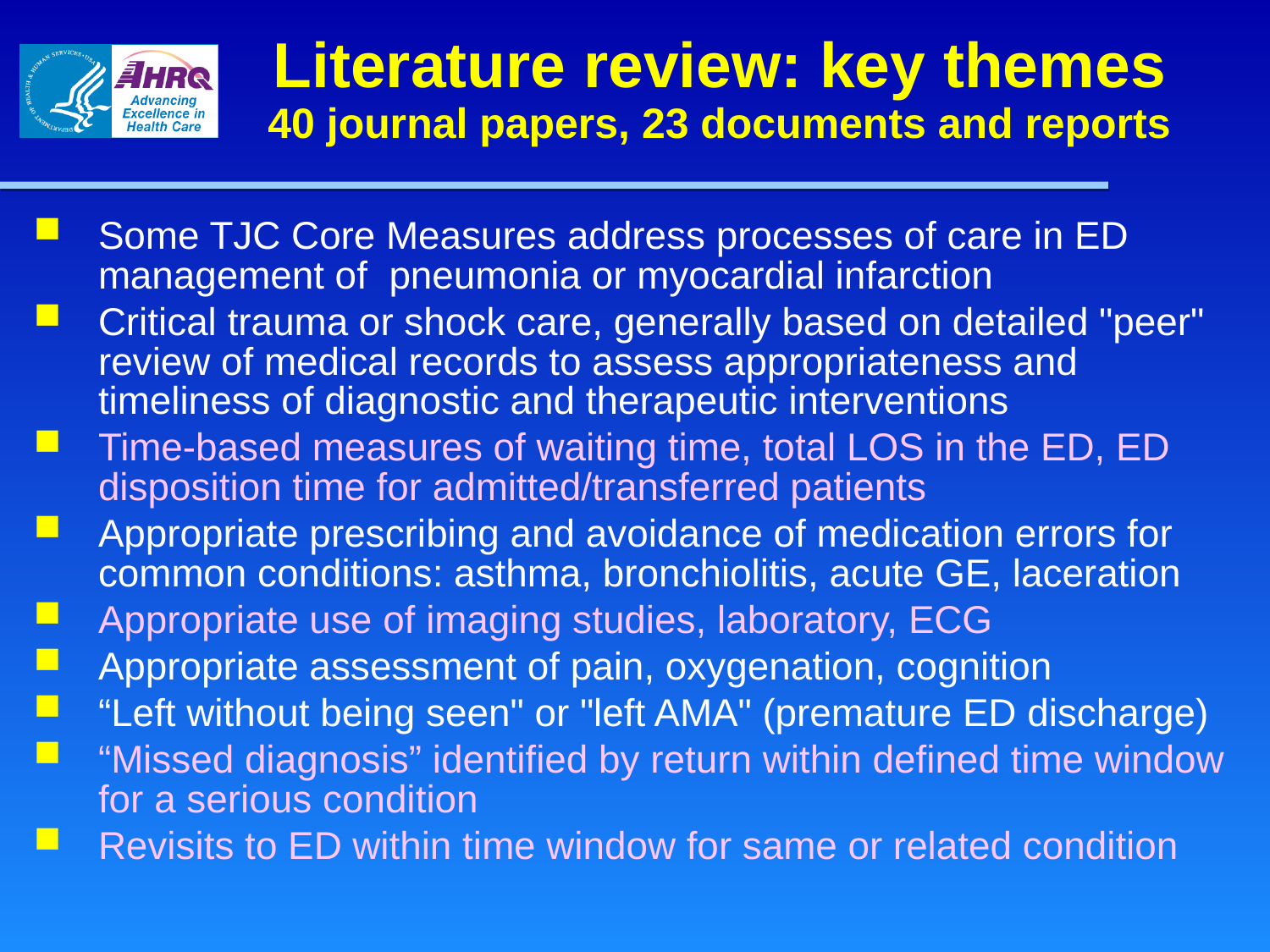

Literature review: key themes
40 journal papers, 23 documents and reports
Some TJC Core Measures address processes of care in ED management of  pneumonia or myocardial infarction
Critical trauma or shock care, generally based on detailed "peer" review of medical records to assess appropriateness and timeliness of diagnostic and therapeutic interventions
Time-based measures of waiting time, total LOS in the ED, ED disposition time for admitted/transferred patients
Appropriate prescribing and avoidance of medication errors for   common conditions: asthma, bronchiolitis, acute GE, laceration
Appropriate use of imaging studies, laboratory, ECG
Appropriate assessment of pain, oxygenation, cognition
“Left without being seen" or "left AMA" (premature ED discharge)
“Missed diagnosis” identified by return within defined time window for a serious condition
Revisits to ED within time window for same or related condition